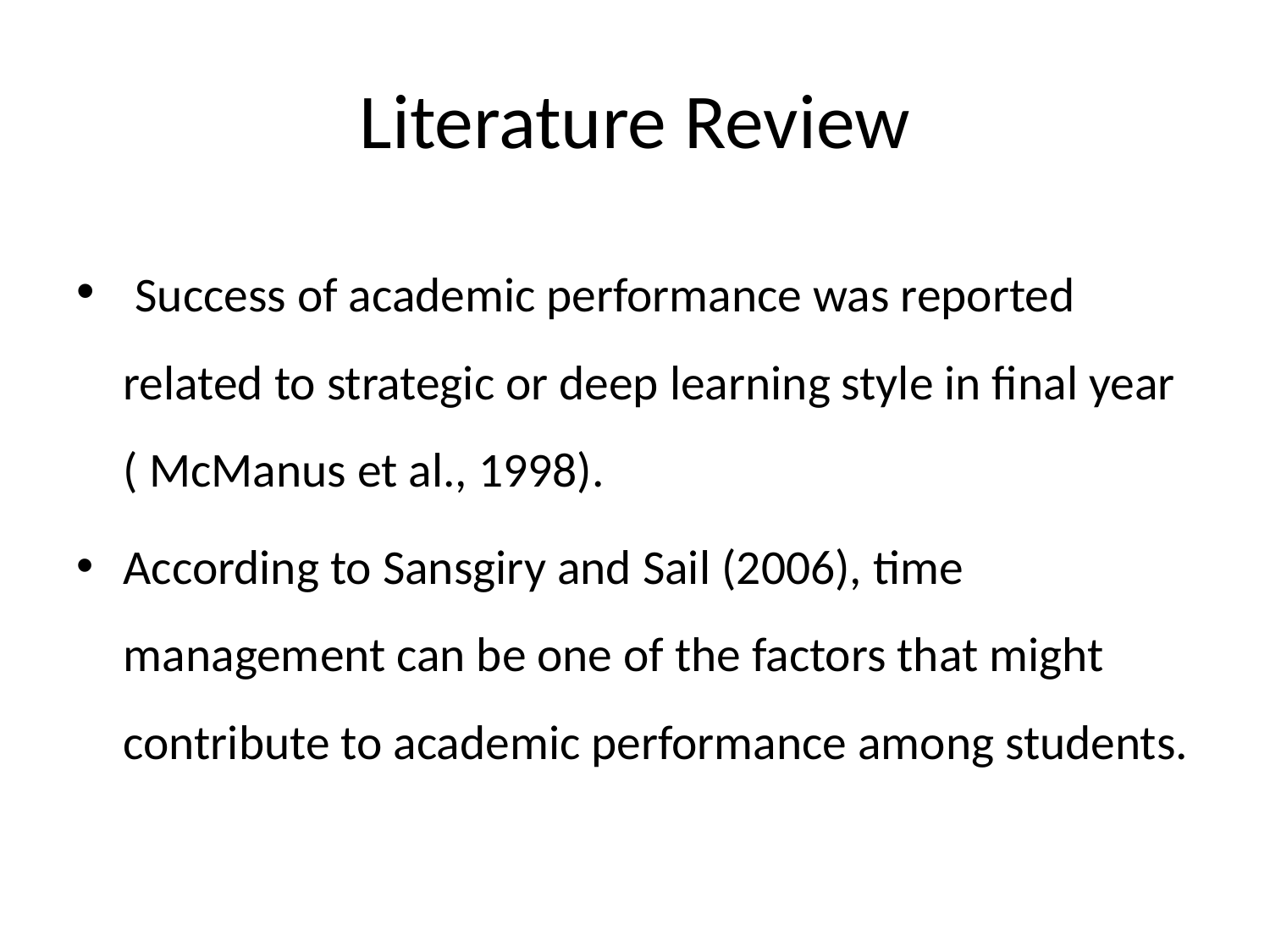

# Literature Review
 Success of academic performance was reported related to strategic or deep learning style in final year ( McManus et al., 1998).
According to Sansgiry and Sail (2006), time management can be one of the factors that might contribute to academic performance among students.